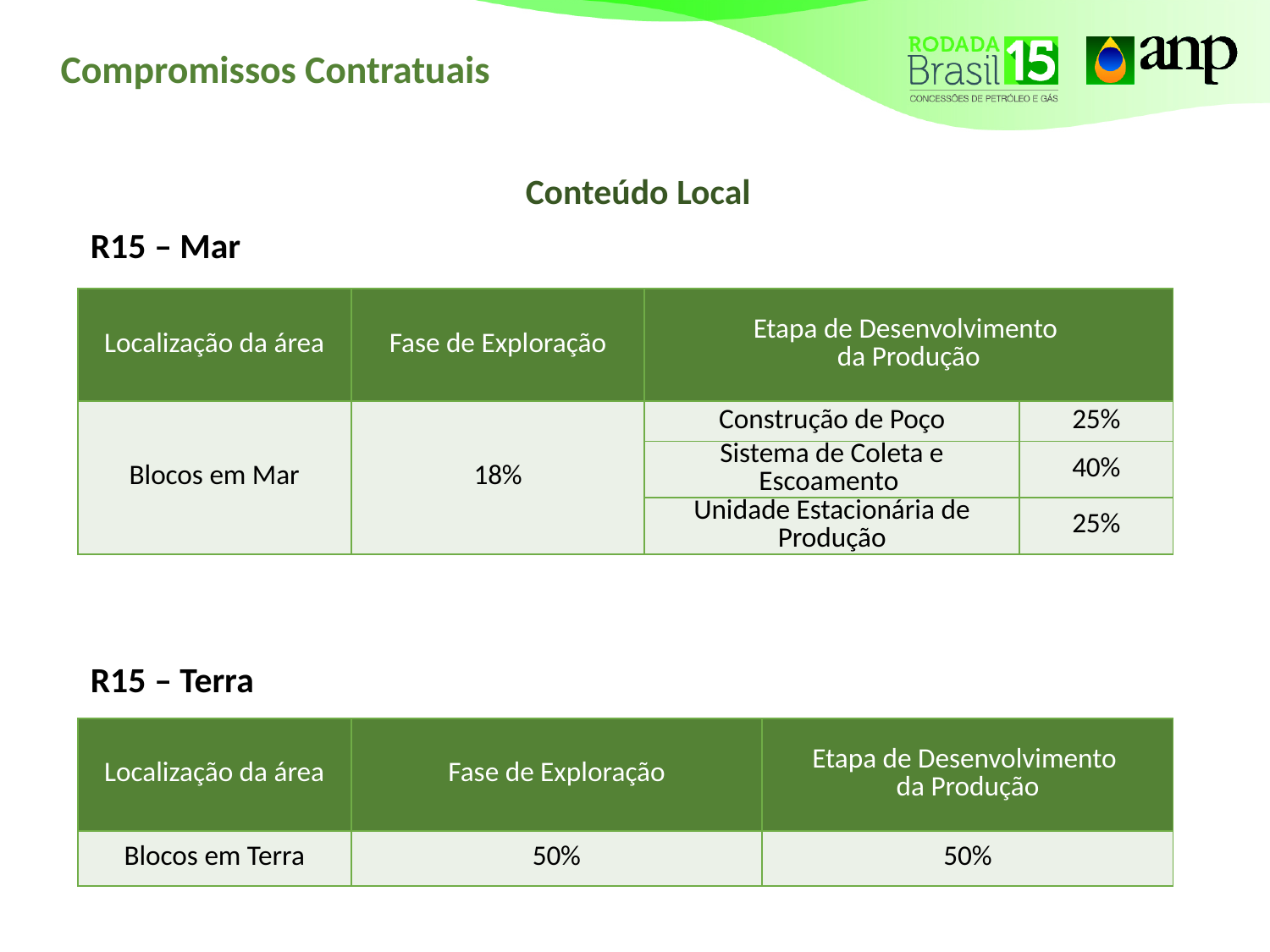

# Compromissos Contratuais
Conteúdo Local
R15 – Mar
| Localização da área | Fase de Exploração | Etapa de Desenvolvimento da Produção |  |
| --- | --- | --- | --- |
| Blocos em Mar | 18% | Construção de Poço | 25% |
|  |  | Sistema de Coleta e Escoamento | 40% |
|  |  | Unidade Estacionária de Produção | 25% |
R15 – Terra
| Localização da área | Fase de Exploração | Etapa de Desenvolvimento da Produção |
| --- | --- | --- |
| Blocos em Terra | 50% | 50% |